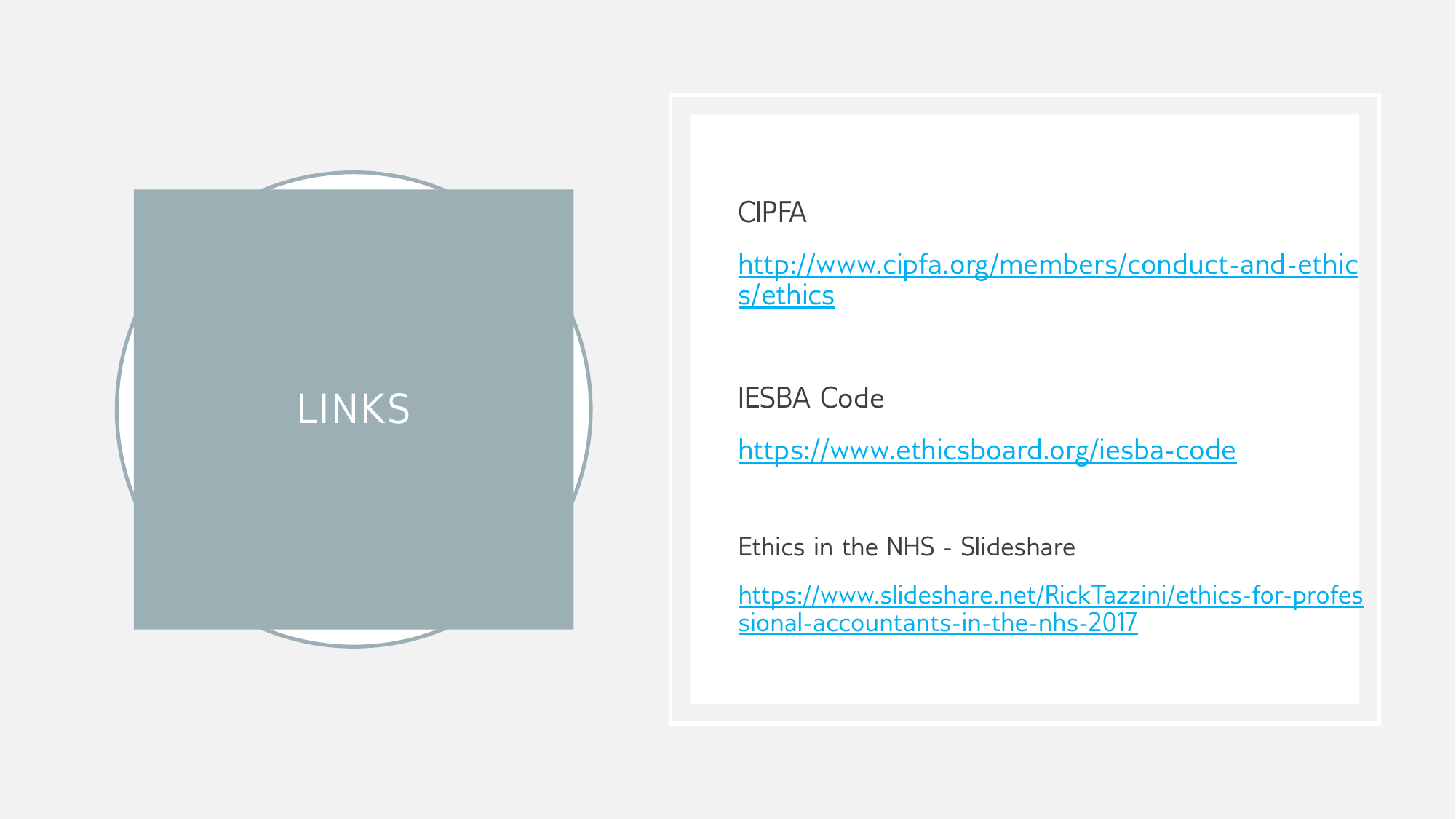

CIPFA
http://www.cipfa.org/members/conduct-and-ethics/ethics

IESBA Code
https://www.ethicsboard.org/iesba-code

Ethics in the NHS - Slideshare
https://www.slideshare.net/RickTazzini/ethics-for-professional-accountants-in-the-nhs-2017

# LinKs